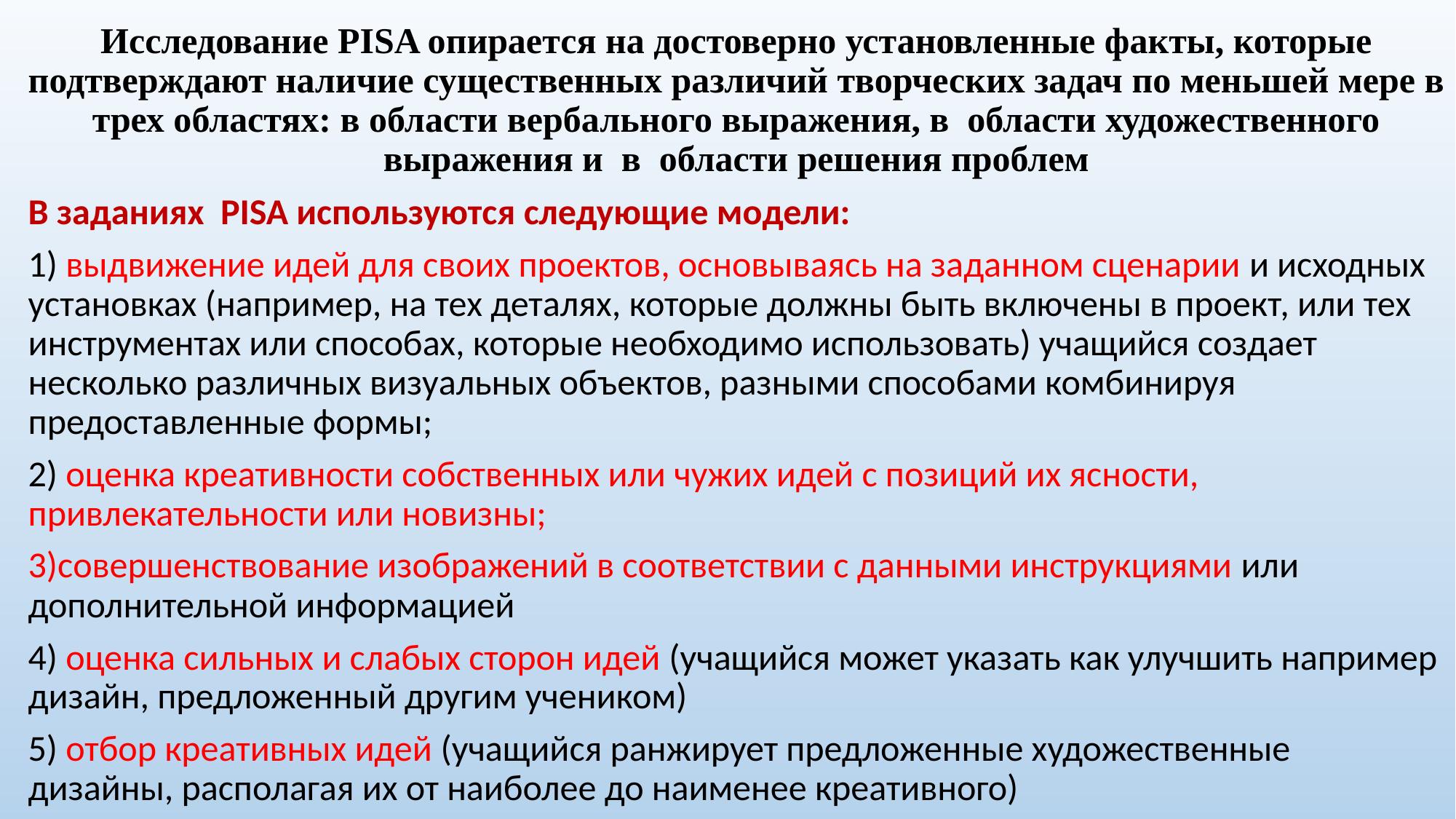

# Исследование PISA опирается на достоверно установленные факты, которые подтверждают наличие существенных различий творческих задач по меньшей мере в трех областях: в области вербального выражения, в  области художественного выражения и  в  области решения проблем
В заданиях  PISA используются следующие модели:
1) выдвижение идей для своих проектов, основываясь на заданном сценарии и исходных установках (например, на тех деталях, которые должны быть включены в проект, или тех инструментах или способах, которые необходимо использовать) учащийся создает несколько различных визуальных объектов, разными способами комбинируя предоставленные формы;
2) оценка креативности собственных или чужих идей с позиций их ясности, привлекательности или новизны;
3)совершенствование изображений в соответствии с данными инструкциями или дополнительной информацией
4) оценка сильных и слабых сторон идей (учащийся может указать как улучшить например дизайн, предложенный другим учеником)
5) отбор креативных идей (учащийся ранжирует предложенные художественные дизайны, располагая их от наиболее до наименее креативного)